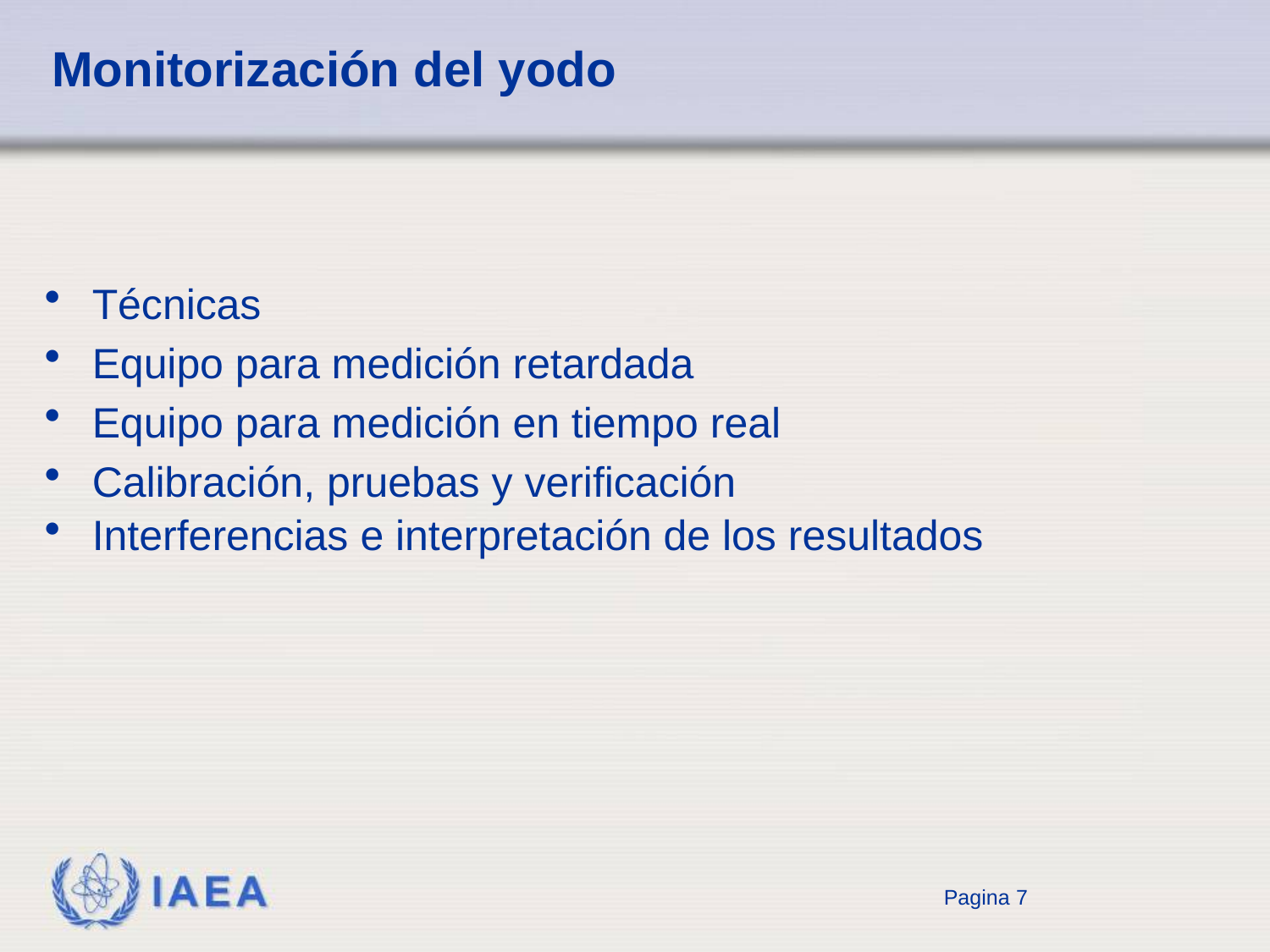

# Monitorización del yodo

Técnicas
Equipo para medición retardada
Equipo para medición en tiempo real
Calibración, pruebas y verificación
Interferencias e interpretación de los resultados